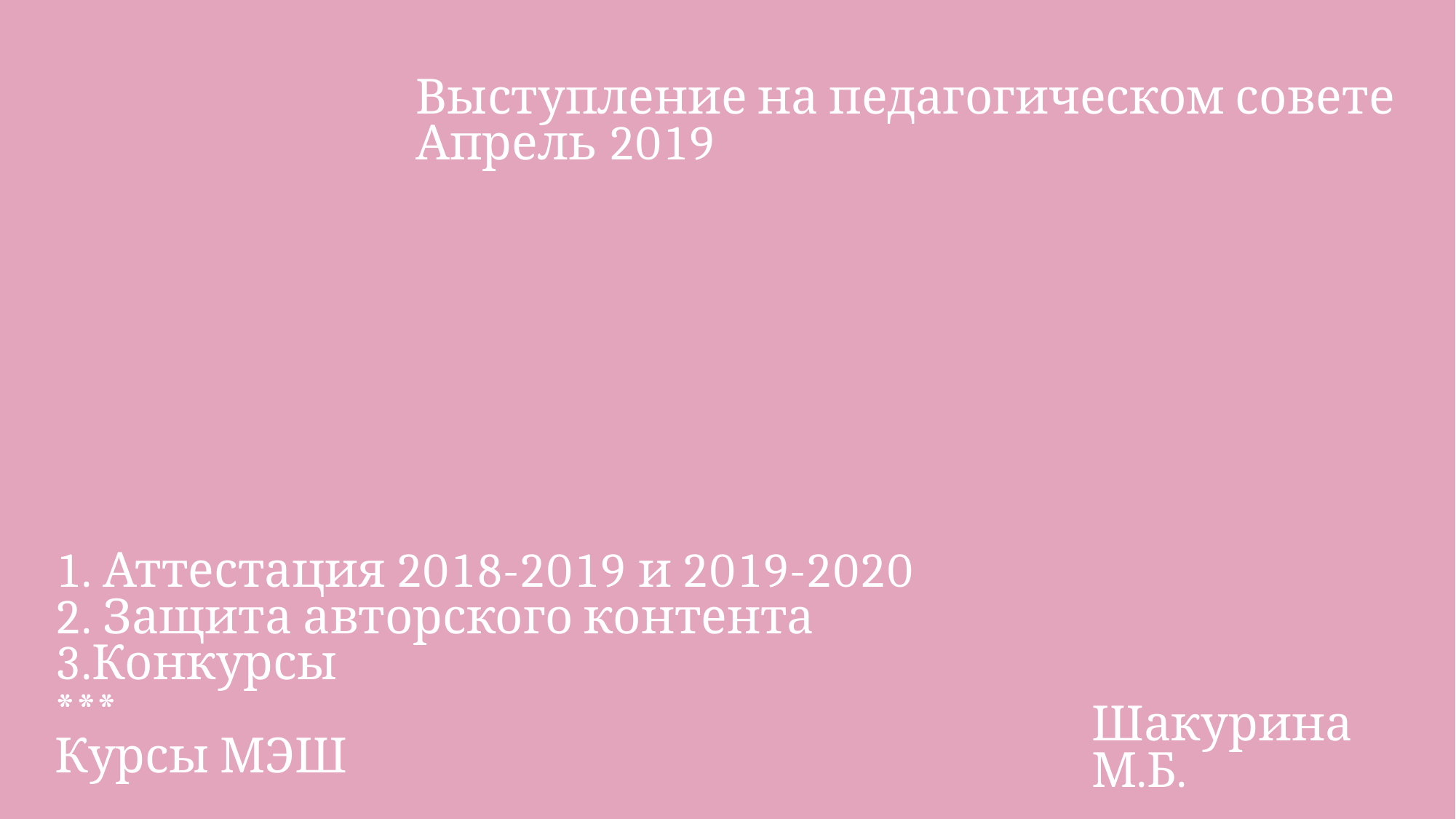

Выступление на педагогическом совете
Апрель 2019
# 1. Аттестация 2018-2019 и 2019-2020 2. Защита авторского контента 3.Конкурсы *** Курсы МЭШ
Шакурина М.Б.